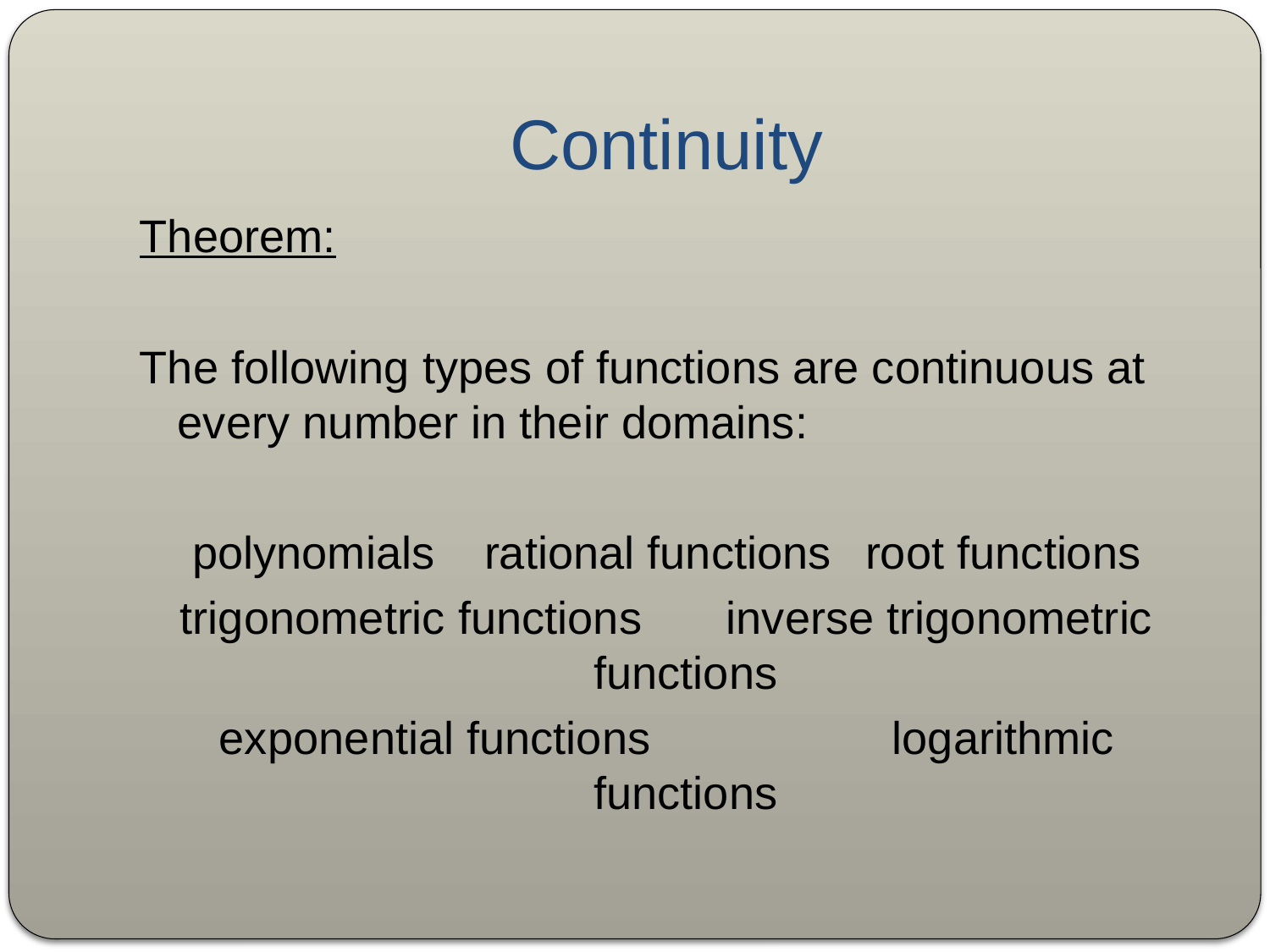

# Continuity
Theorem:

The following types of functions are continuous at every number in their domains:

polynomials	rational functions	root functions
trigonometric functions	inverse trigonometric functions
exponential functions		logarithmic functions